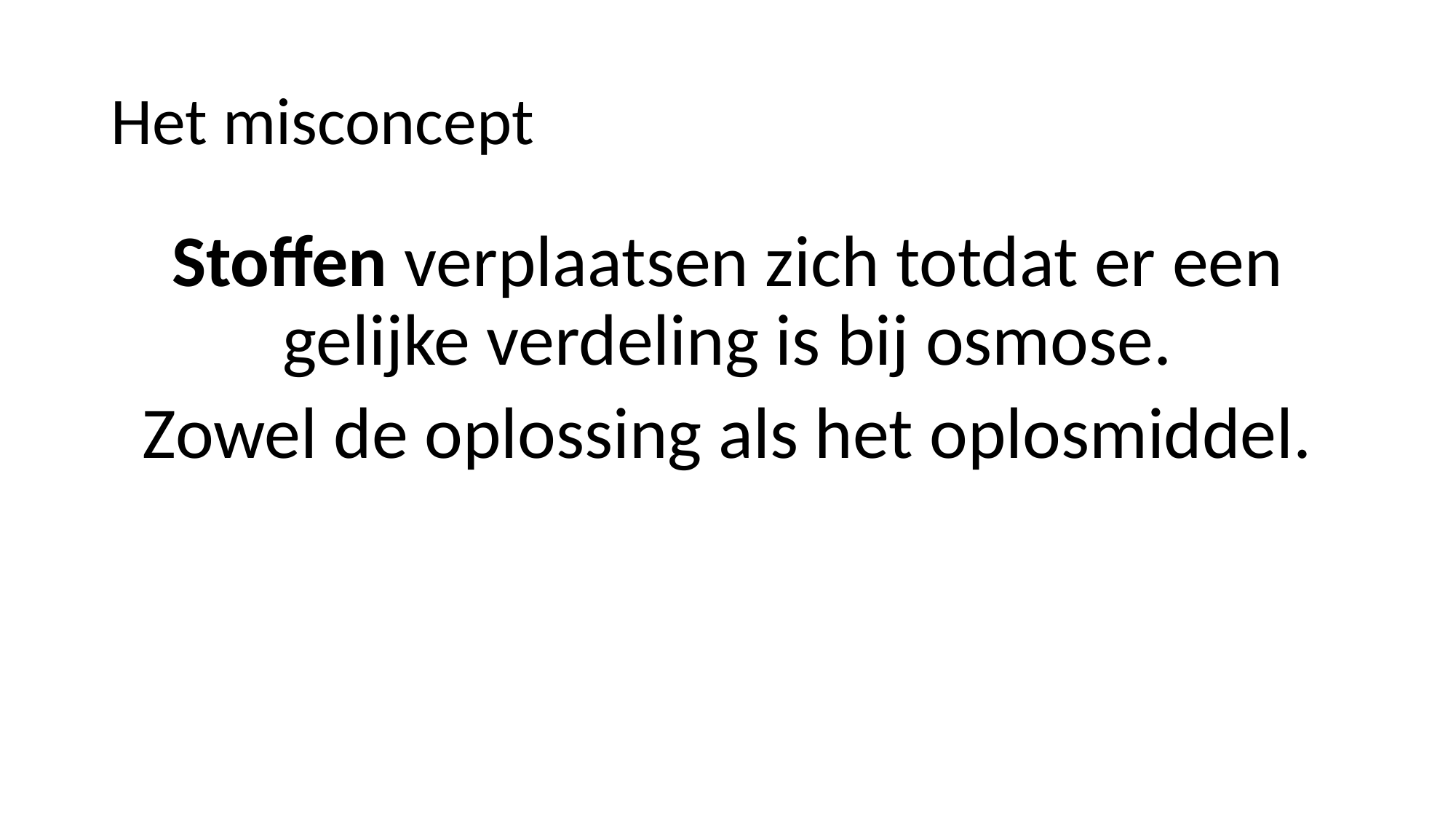

# Het misconcept
Stoffen verplaatsen zich totdat er een gelijke verdeling is bij osmose.
Zowel de oplossing als het oplosmiddel.